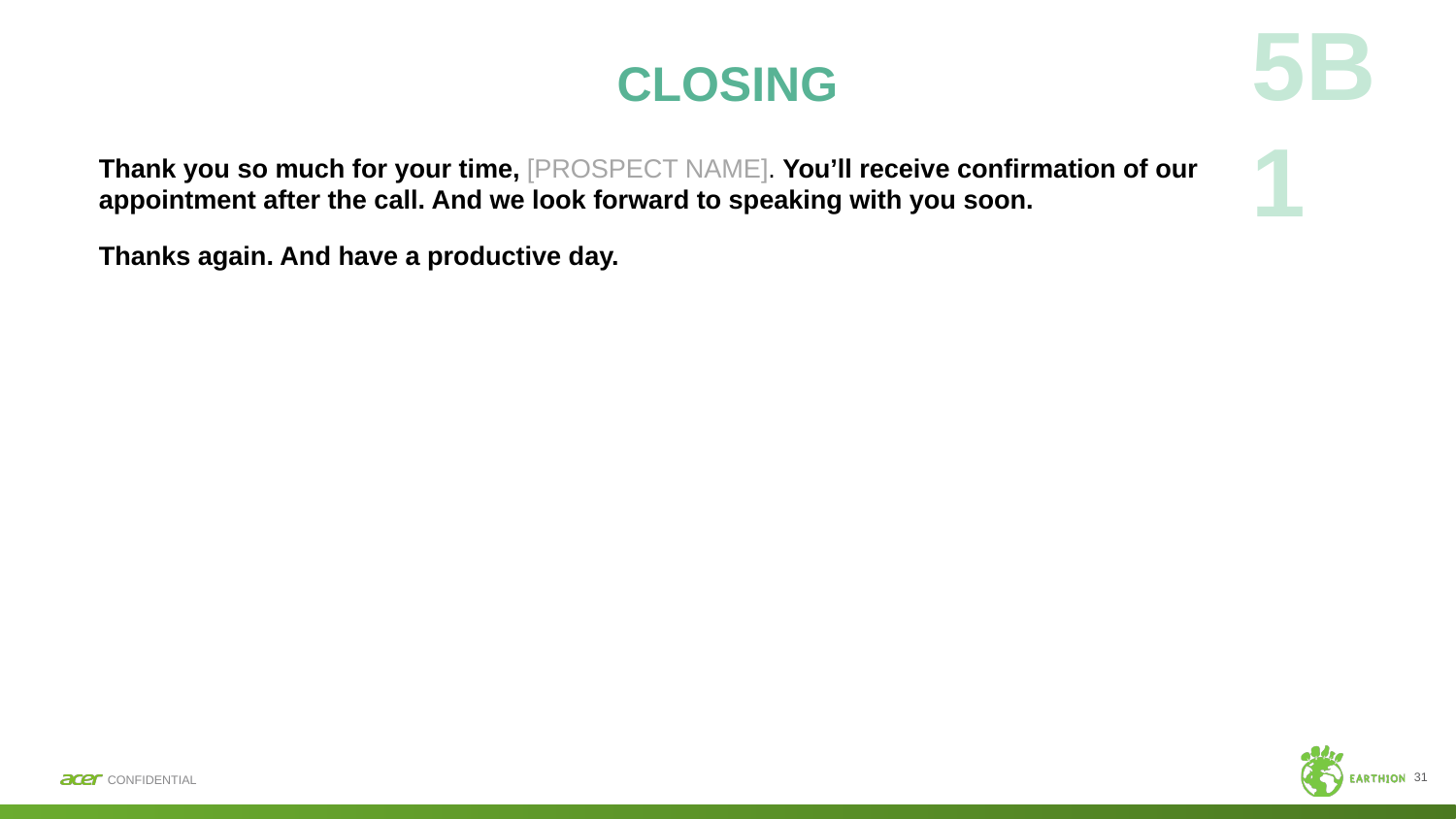

5B1
# CLOSING
Thank you so much for your time, [PROSPECT NAME]. You’ll receive confirmation of our appointment after the call. And we look forward to speaking with you soon.
Thanks again. And have a productive day.
31